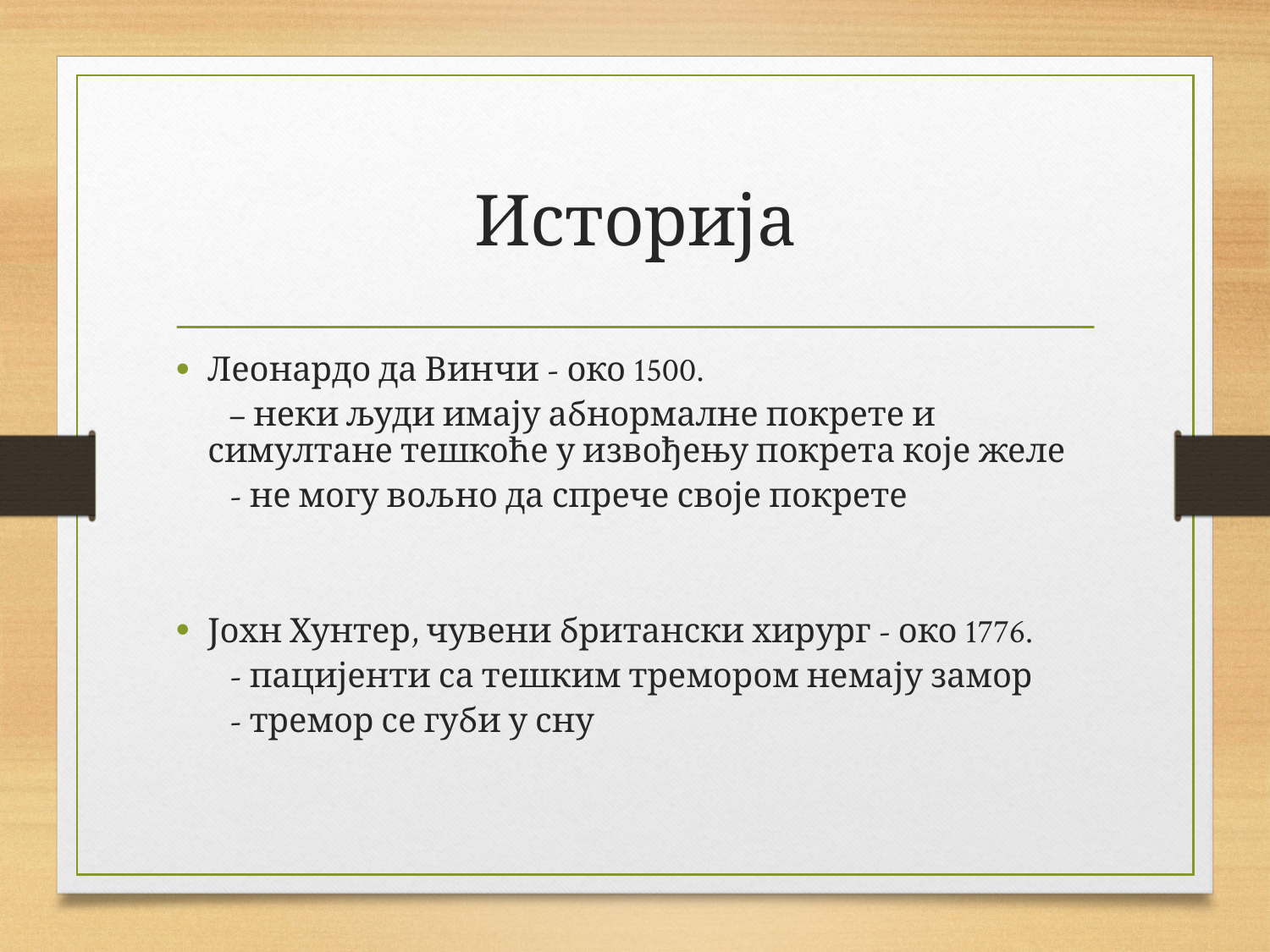

# Историја
Леонардо да Винчи - око 1500.
       – неки људи имају абнормалне покрете и симултане тешкоће у извођењу покрета које желе
       - не могу вољно да спрече своје покрете

Јохн Хунтер, чувени британски хирург - око 1776.
       - пацијенти са тешким тремором немају замор
       - тремор се губи у сну